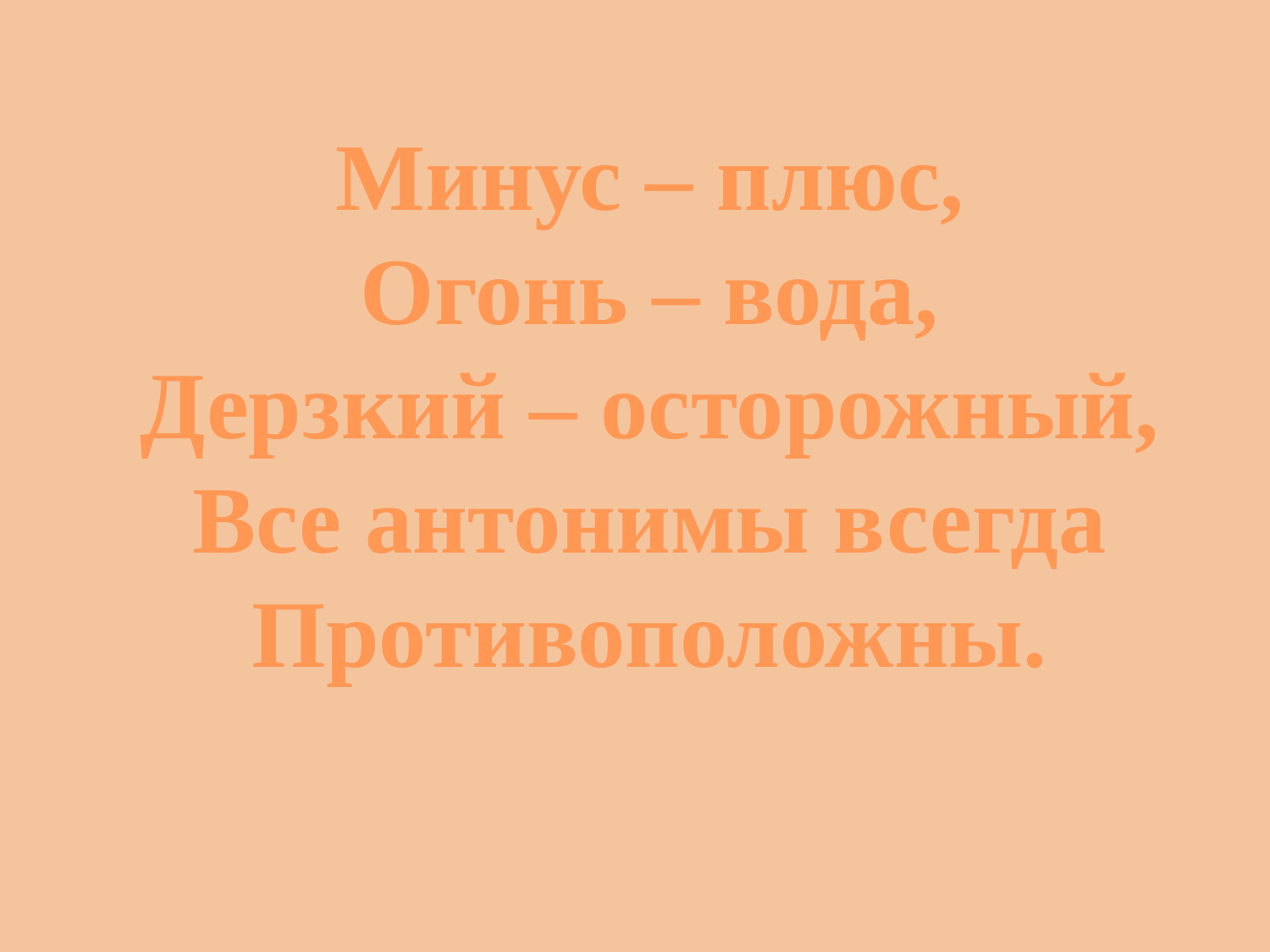

Минус – плюс,
Огонь – вода,
Дерзкий – осторожный,
Все антонимы всегда
Противоположны.